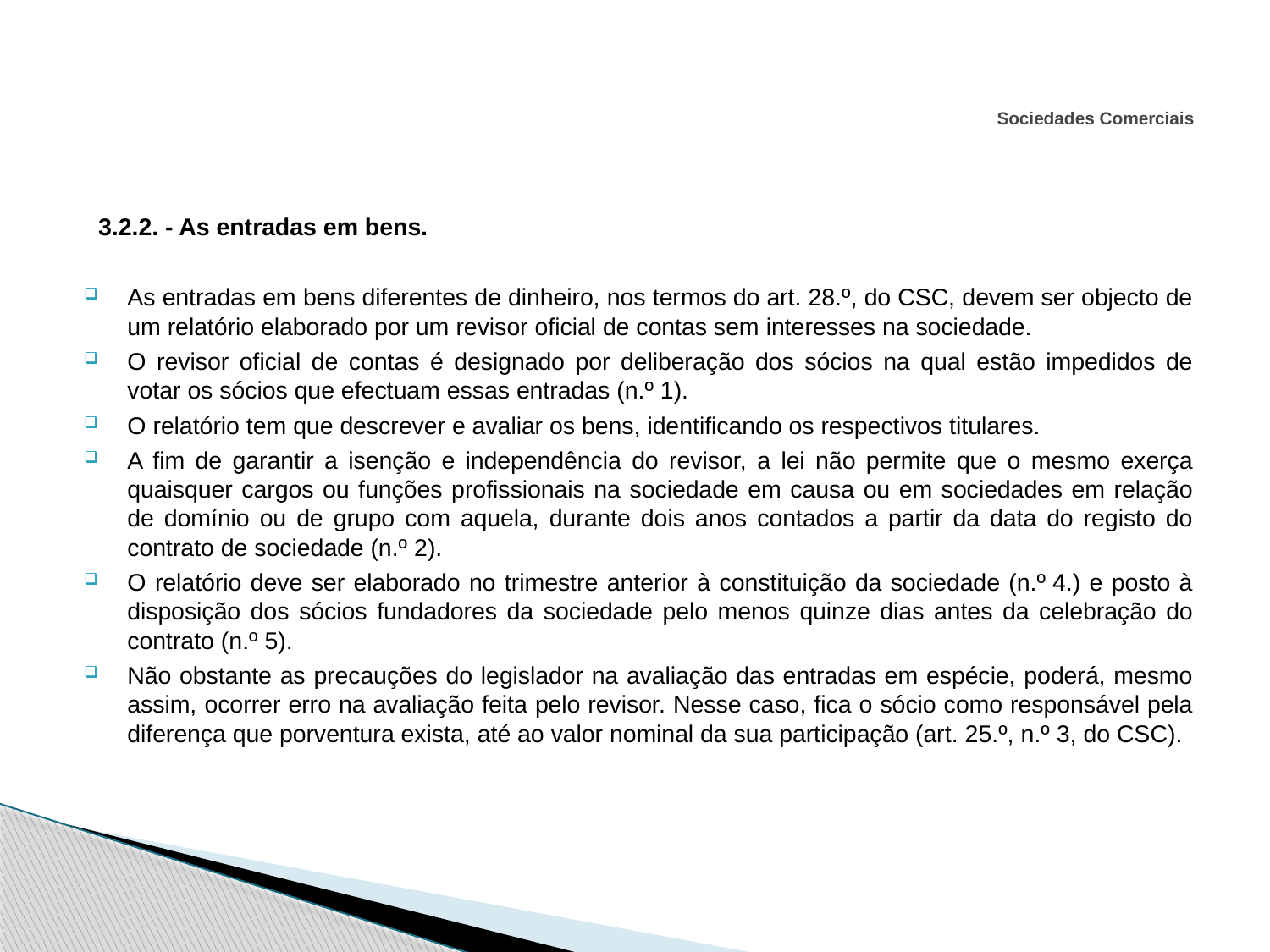

# Sociedades Comerciais
 3.2.2. - As entradas em bens.

As entradas em bens diferentes de dinheiro, nos termos do art. 28.º, do CSC, devem ser objecto de um relatório elaborado por um revisor oficial de contas sem interesses na sociedade.
O revisor oficial de contas é designado por deliberação dos sócios na qual estão impedidos de votar os sócios que efectuam essas entradas (n.º 1).
O relatório tem que descrever e avaliar os bens, identificando os respectivos titulares.
A fim de garantir a isenção e independência do revisor, a lei não permite que o mesmo exerça quaisquer cargos ou funções profissionais na sociedade em causa ou em sociedades em relação de domínio ou de grupo com aquela, durante dois anos contados a partir da data do registo do contrato de sociedade (n.º 2).
O relatório deve ser elaborado no trimestre anterior à constituição da sociedade (n.º 4.) e posto à disposição dos sócios fundadores da sociedade pelo menos quinze dias antes da celebração do contrato (n.º 5).
Não obstante as precauções do legislador na avaliação das entradas em espécie, poderá, mesmo assim, ocorrer erro na avaliação feita pelo revisor. Nesse caso, fica o sócio como responsável pela diferença que porventura exista, até ao valor nominal da sua participação (art. 25.º, n.º 3, do CSC).